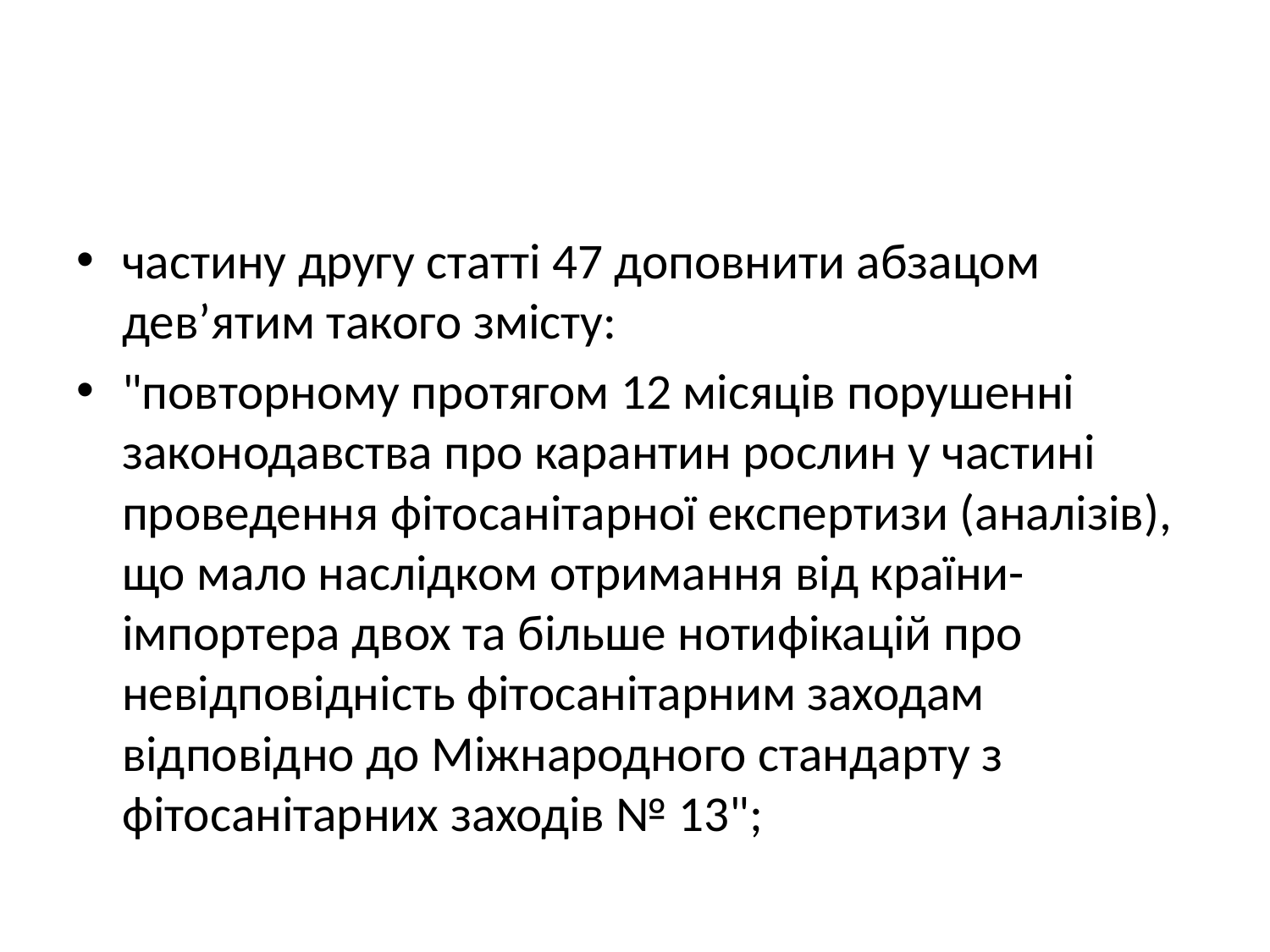

#
частину другу статті 47 доповнити абзацом дев’ятим такого змісту:
"повторному протягом 12 місяців порушенні законодавства про карантин рослин у частині проведення фітосанітарної експертизи (аналізів), що мало наслідком отримання від країни-імпортера двох та більше нотифікацій про невідповідність фітосанітарним заходам відповідно до Міжнародного стандарту з фітосанітарних заходів № 13";